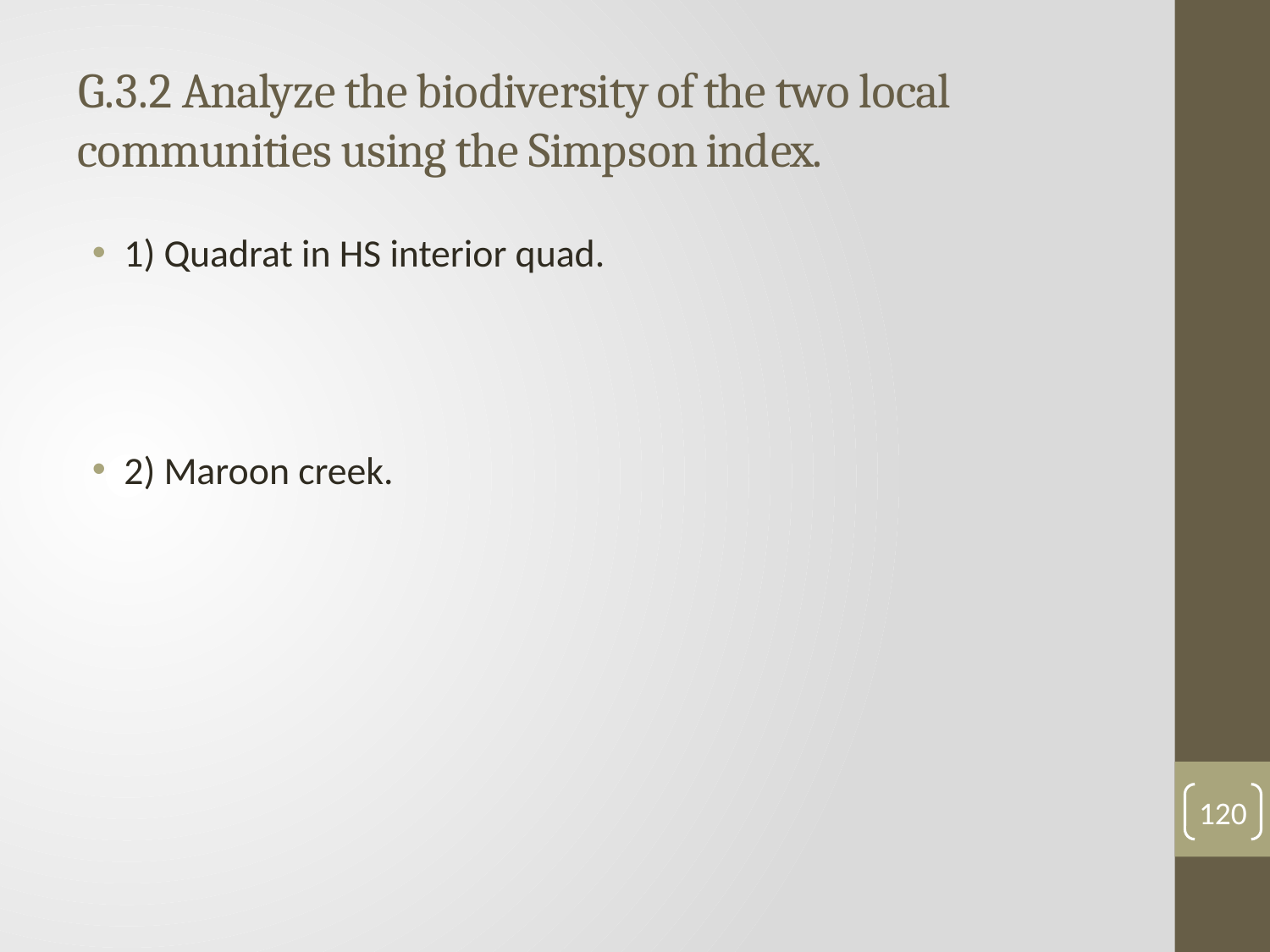

# G.3.2 Analyze the biodiversity of the two local communities using the Simpson index.
1) Quadrat in HS interior quad.

2) Maroon creek.
120